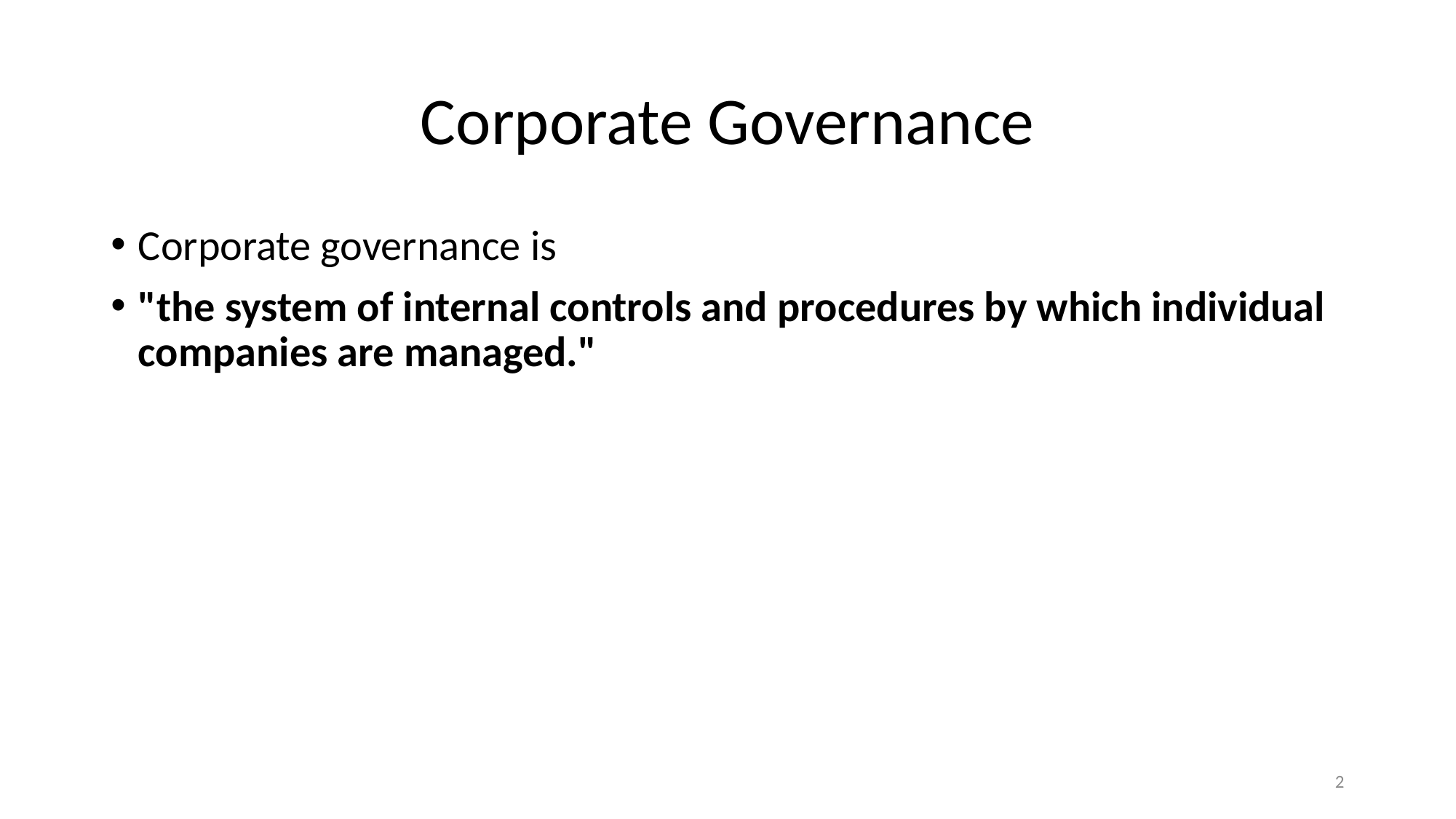

# Corporate Governance
Corporate governance is
"the system of internal controls and procedures by which individual companies are managed."
2